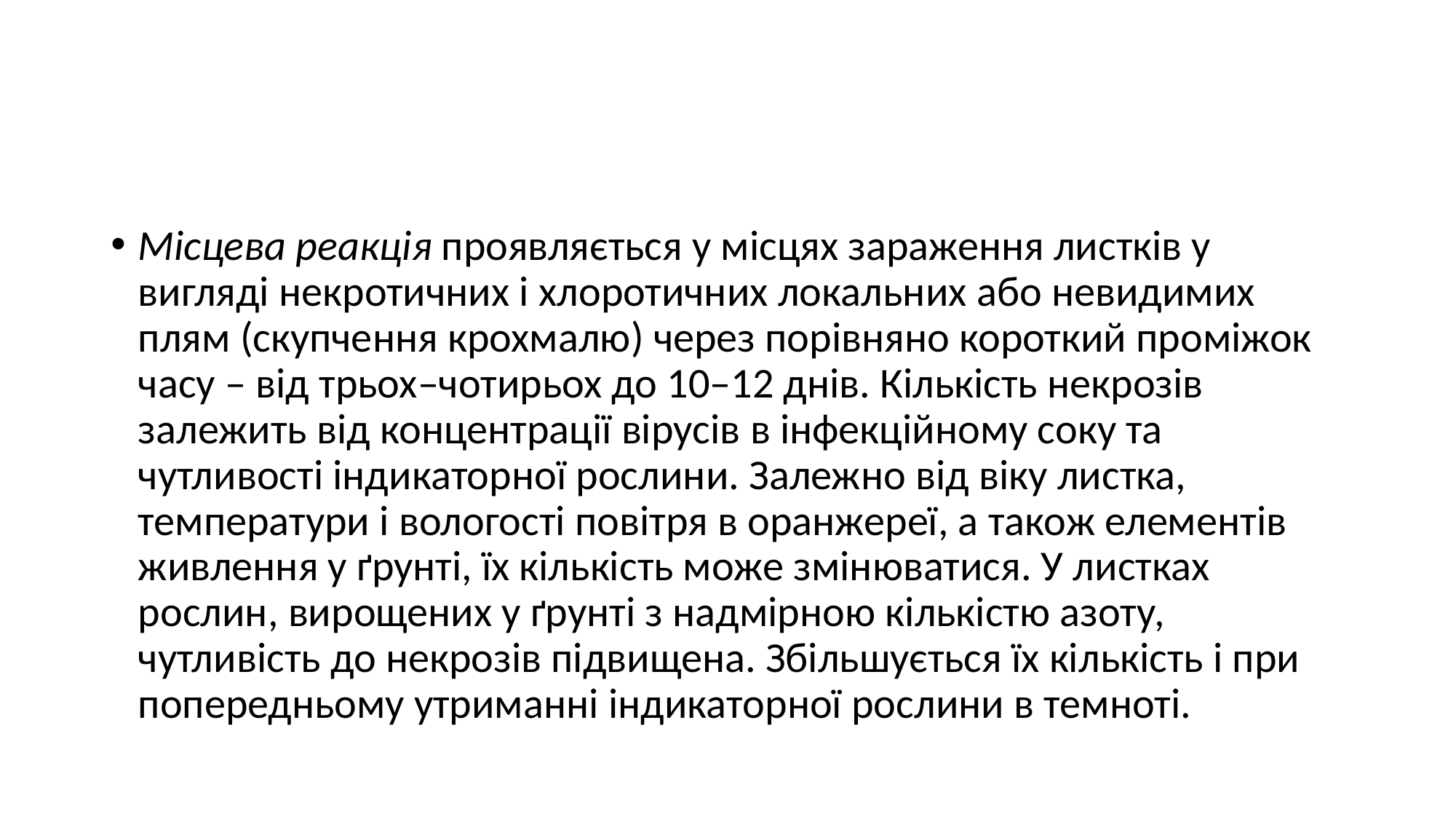

#
Місцева реакція проявляється у місцях зараження листків у вигляді некротичних і хлоротичних локальних або невидимих плям (скупчення крохмалю) через порівняно короткий проміжок часу – від трьох–чотирьох до 10–12 днів. Кількість некрозів залежить від концентрації вірусів в інфекційному соку та чутливості індикаторної рослини. Залежно від віку листка, температури і вологості повітря в оранжереї, а також елементів живлення у ґрунті, їх кількість може змінюватися. У листках рослин, вирощених у ґрунті з надмірною кількістю азоту, чутливість до некрозів підвищена. Збільшується їх кількість і при попередньому утриманні індикаторної рослини в темноті.